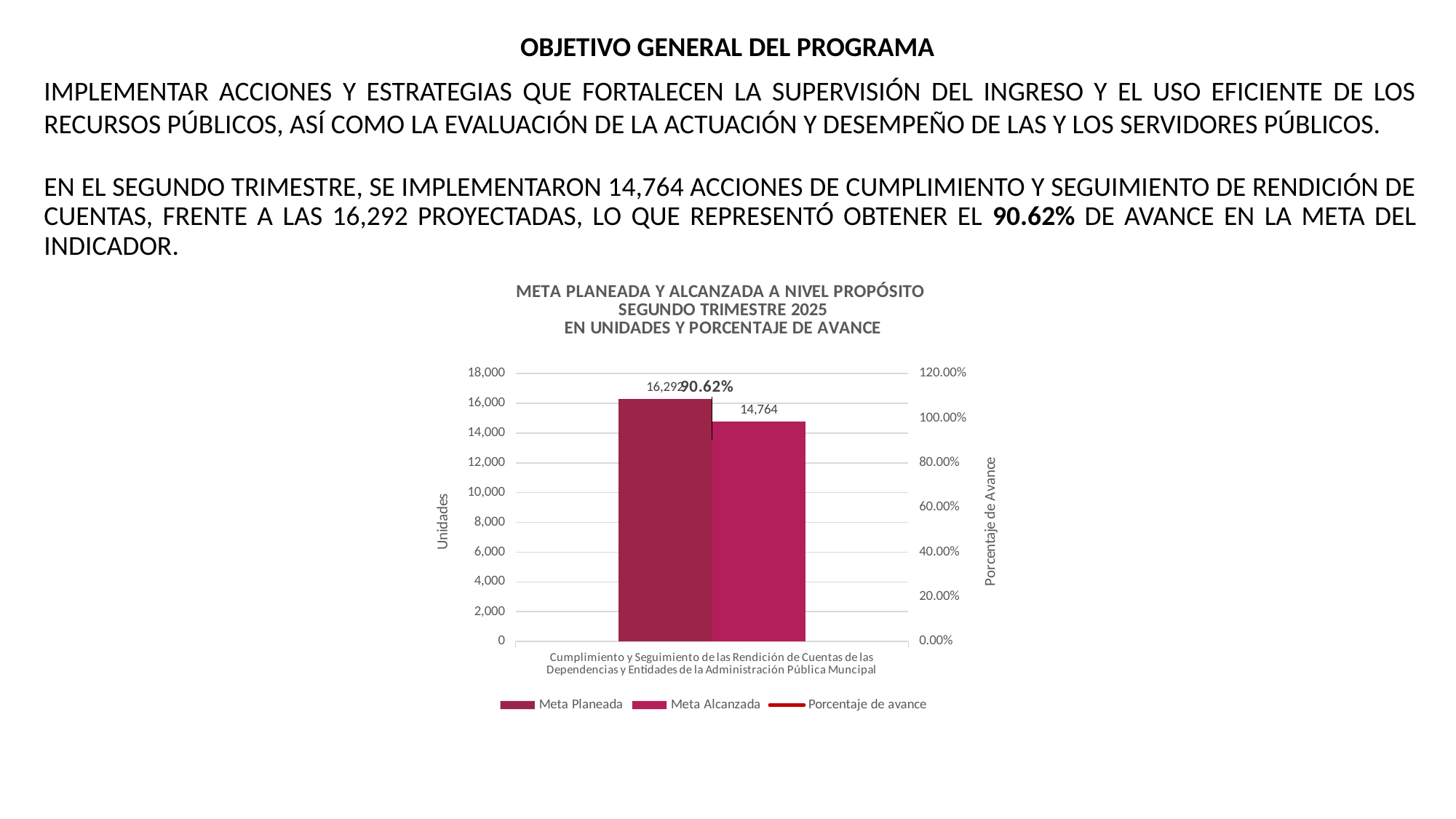

OBJETIVO GENERAL DEL PROGRAMA
IMPLEMENTAR ACCIONES Y ESTRATEGIAS QUE FORTALECEN LA SUPERVISIÓN DEL INGRESO Y EL USO EFICIENTE DE LOS RECURSOS PÚBLICOS, ASÍ COMO LA EVALUACIÓN DE LA ACTUACIÓN Y DESEMPEÑO DE LAS Y LOS SERVIDORES PÚBLICOS.
EN EL SEGUNDO TRIMESTRE, SE IMPLEMENTARON 14,764 ACCIONES DE CUMPLIMIENTO Y SEGUIMIENTO DE RENDICIÓN DE CUENTAS, FRENTE A LAS 16,292 PROYECTADAS, LO QUE REPRESENTÓ OBTENER EL 90.62% DE AVANCE EN LA META DEL INDICADOR.

### Chart: META PLANEADA Y ALCANZADA A NIVEL PROPÓSITO
SEGUNDO TRIMESTRE 2025
EN UNIDADES Y PORCENTAJE DE AVANCE

| Category | Meta Planeada | Meta Alcanzada |  |
|---|---|---|---|
| Cumplimiento y Seguimiento de las Rendición de Cuentas de las Dependencias y Entidades de la Administración Pública Muncipal | 16292.0 | 14764.0 | 0.9062116376135526 |